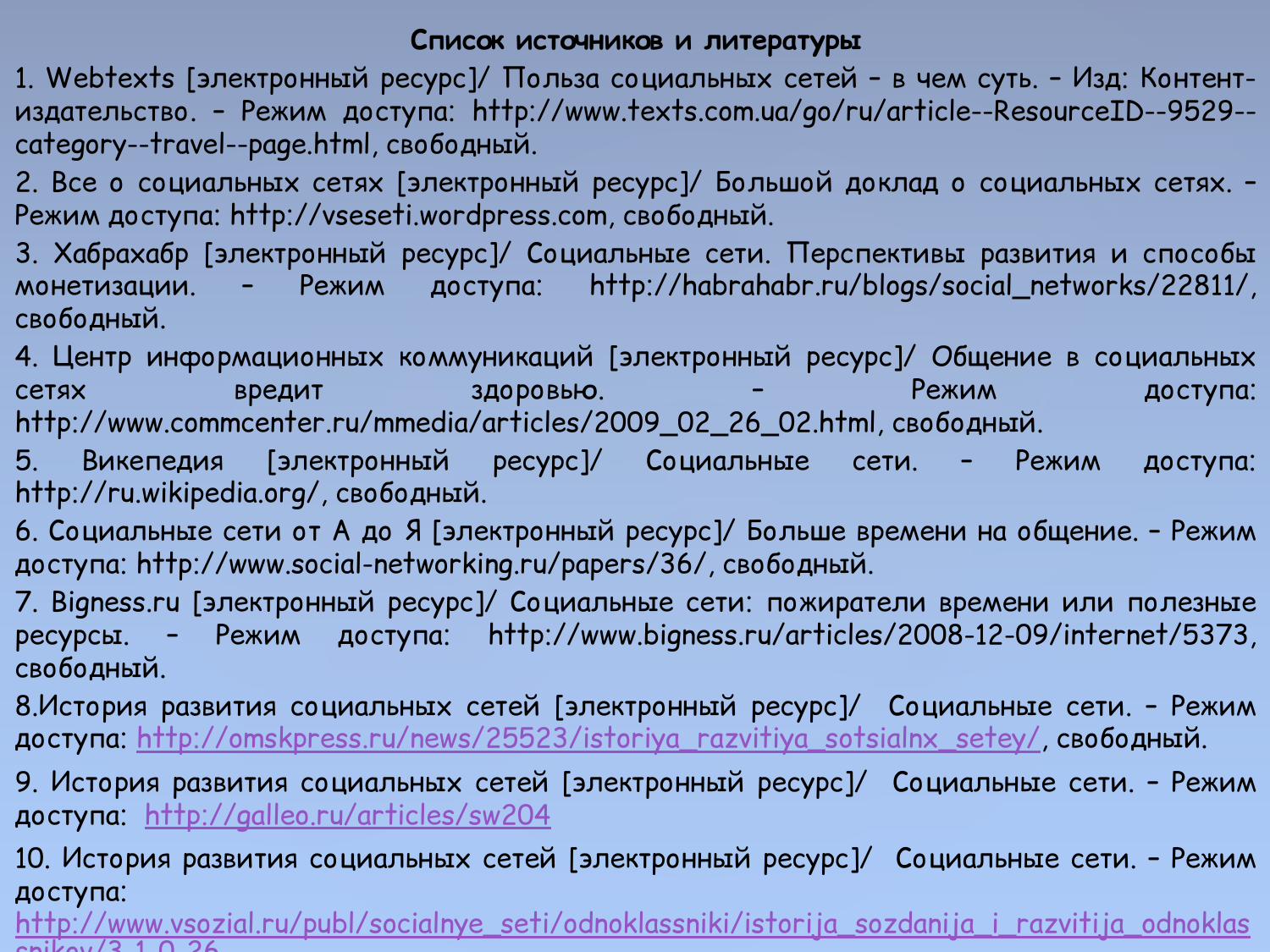

Список источников и литературы
1. Webtexts [электронный ресурс]/ Польза социальных сетей – в чем суть. – Изд: Контент-издательство. – Режим доступа: http://www.texts.com.ua/go/ru/article--ResourceID--9529--category--travel--page.html, свободный.
2. Все о социальных сетях [электронный ресурс]/ Большой доклад о социальных сетях. – Режим доступа: http://vseseti.wordpress.com, свободный.
3. Хабрахабр [электронный ресурс]/ Социальные сети. Перспективы развития и способы монетизации. – Режим доступа: http://habrahabr.ru/blogs/social_networks/22811/, свободный.
4. Центр информационных коммуникаций [электронный ресурс]/ Общение в социальных сетях вредит здоровью. – Режим доступа: http://www.commcenter.ru/mmedia/articles/2009_02_26_02.html, свободный.
5. Викепедия [электронный ресурс]/ Социальные сети. – Режим доступа: http://ru.wikipedia.org/, свободный.
6. Социальные сети от А до Я [электронный ресурс]/ Больше времени на общение. – Режим доступа: http://www.social-networking.ru/papers/36/, свободный.
7. Bigness.ru [электронный ресурс]/ Социальные сети: пожиратели времени или полезные ресурсы. – Режим доступа: http://www.bigness.ru/articles/2008-12-09/internet/5373, свободный.
8.История развития социальных сетей [электронный ресурс]/  Социальные сети. – Режим доступа: http://omskpress.ru/news/25523/istoriya_razvitiya_sotsialnx_setey/, свободный.
9. История развития социальных сетей [электронный ресурс]/  Социальные сети. – Режим доступа:  http://galleo.ru/articles/sw204
10. История развития социальных сетей [электронный ресурс]/  Социальные сети. – Режим доступа: http://www.vsozial.ru/publ/socialnye_seti/odnoklassniki/istorija_sozdanija_i_razvitija_odnoklassnikov/3-1-0-26

#